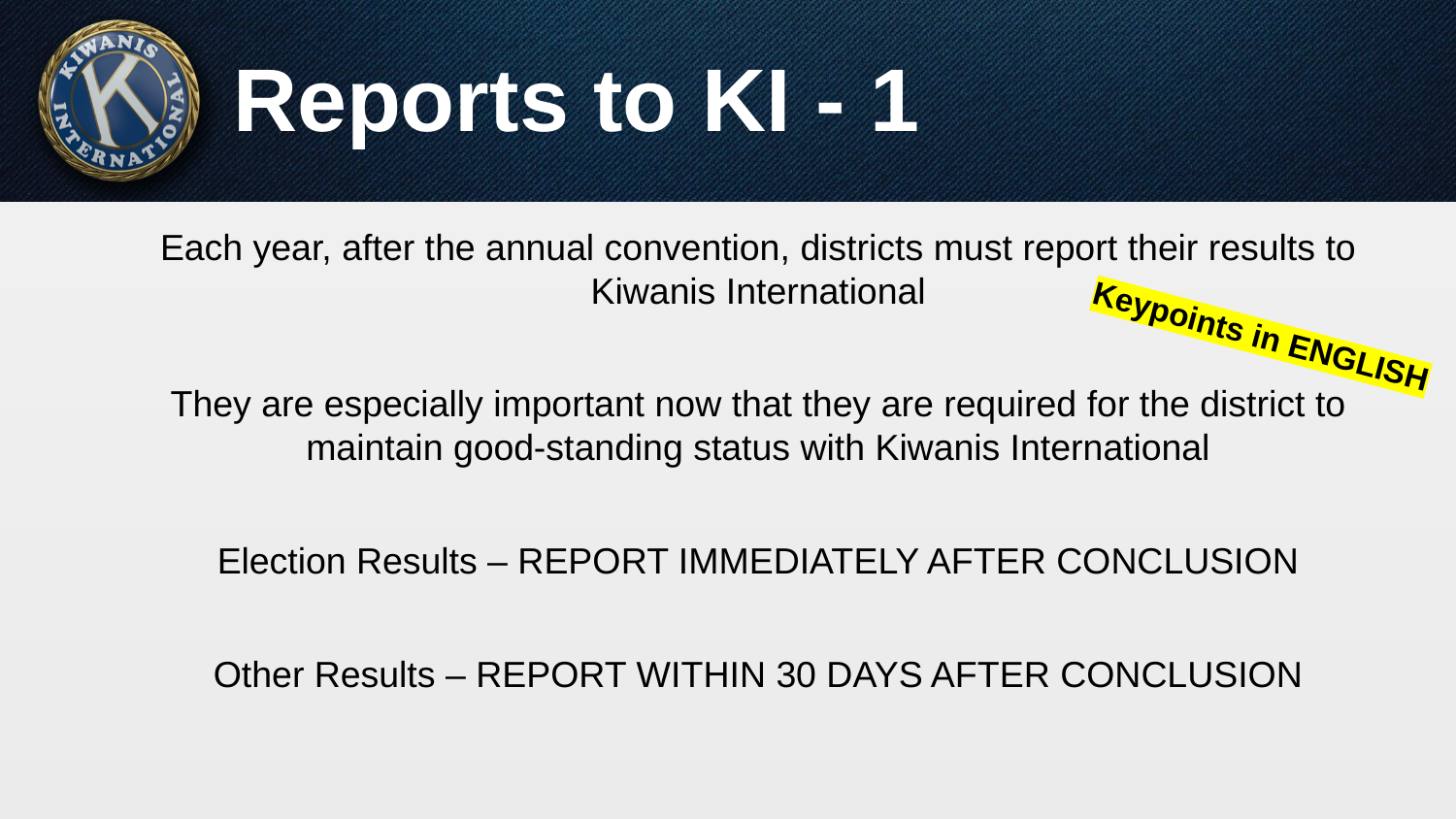

# Reports to KI - 1
Each year, after the annual convention, districts must report their results to Kiwanis International

They are especially important now that they are required for the district to maintain good-standing status with Kiwanis International

Election Results – REPORT IMMEDIATELY AFTER CONCLUSION

Other Results – REPORT WITHIN 30 DAYS AFTER CONCLUSION
Keypoints in ENGLISH